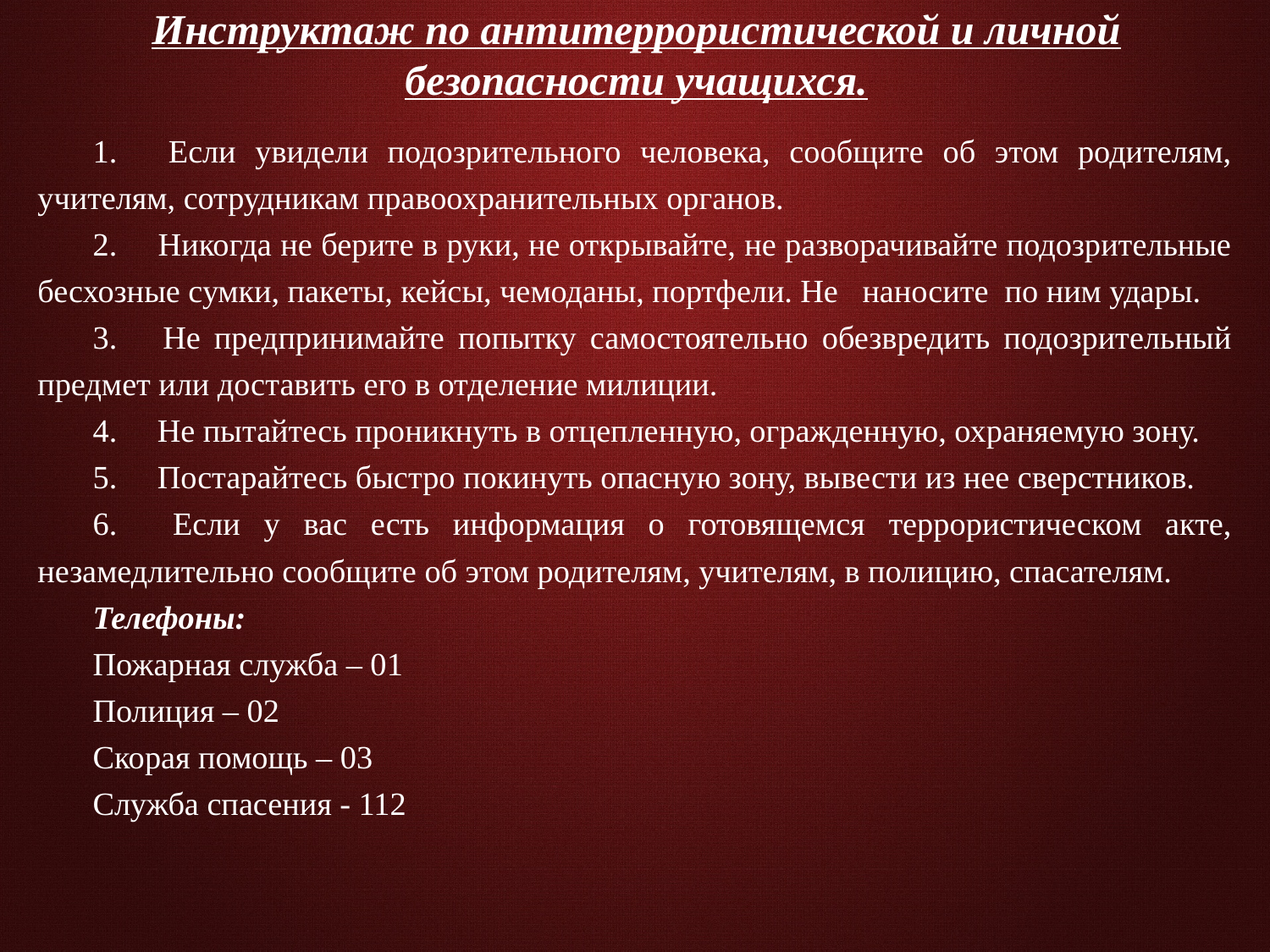

# Инструктаж по антитеррористической и личной безопасности учащихся.
1.     Если увидели подозрительного человека, сообщите об этом родителям, учителям, сотрудникам правоохранительных органов.
2.     Никогда не берите в руки, не открывайте, не разворачивайте подозрительные бесхозные сумки, пакеты, кейсы, чемоданы, портфели. Не   наносите  по ним удары.
3.     Не предпринимайте попытку самостоятельно обезвредить подозрительный предмет или доставить его в отделение милиции.
4.     Не пытайтесь проникнуть в отцепленную, огражденную, охраняемую зону.
5.     Постарайтесь быстро покинуть опасную зону, вывести из нее сверстников.
6.     Если у вас есть информация о готовящемся террористическом акте, незамедлительно сообщите об этом родителям, учителям, в полицию, спасателям.
Телефоны:
Пожарная служба – 01
Полиция – 02
Скорая помощь – 03
Служба спасения - 112